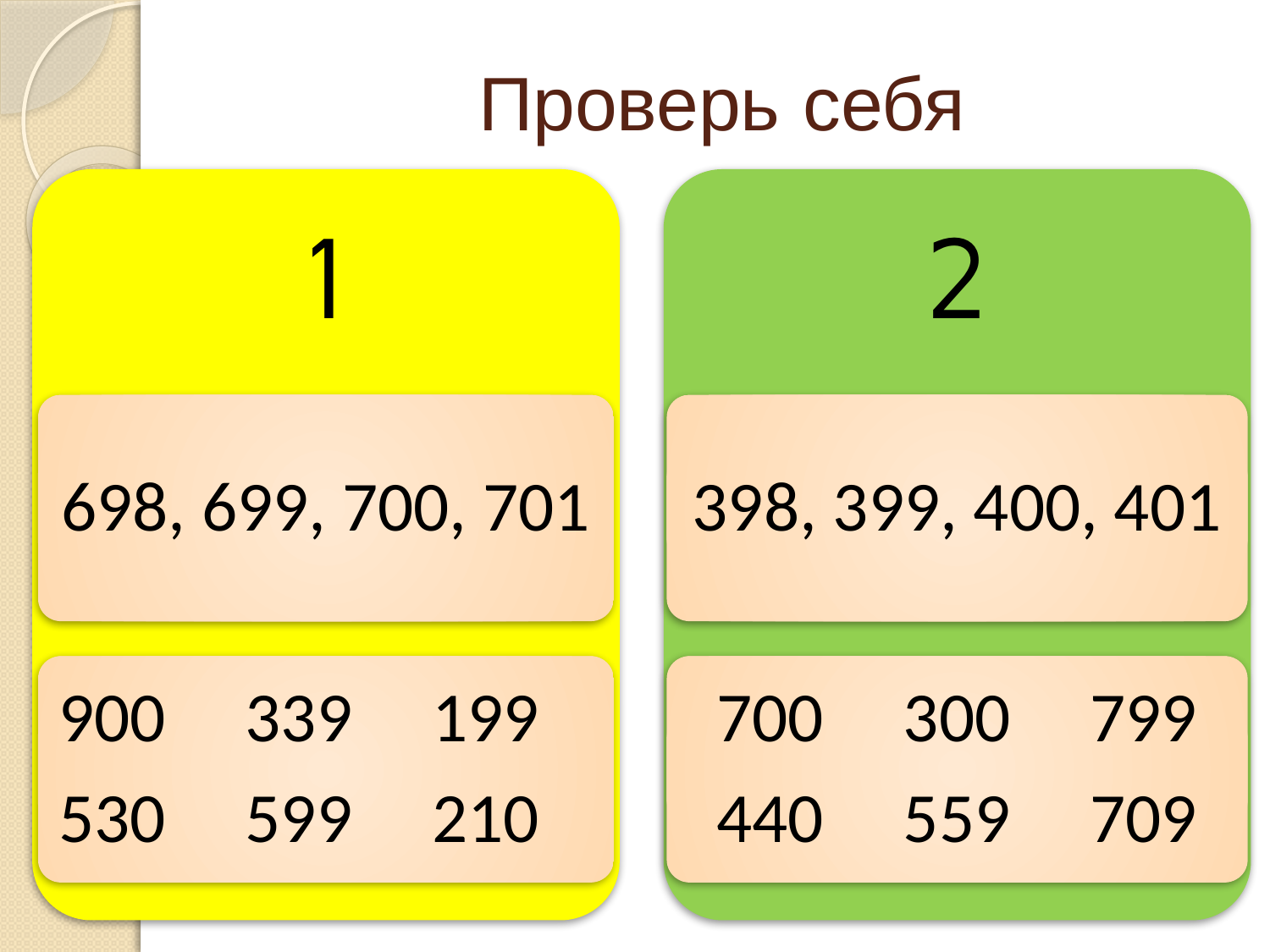

# Проверь себя
1
698, 699, 700, 701
900     339     199
530     599     210
2
398, 399, 400, 401
700     300     799
440     559     709